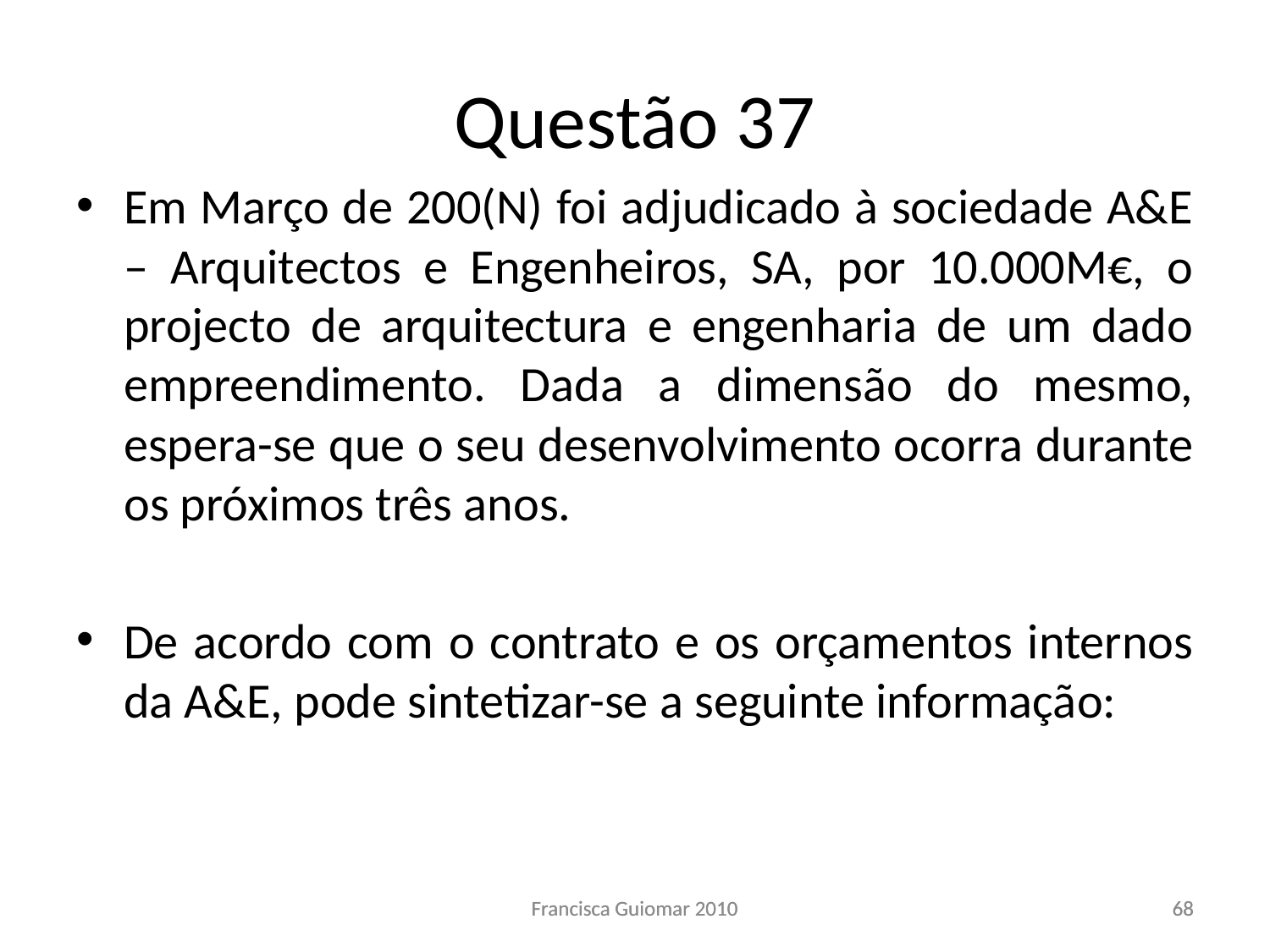

# Questão 37
Em Março de 200(N) foi adjudicado à sociedade A&E – Arquitectos e Engenheiros, SA, por 10.000M€, o projecto de arquitectura e engenharia de um dado empreendimento. Dada a dimensão do mesmo, espera-se que o seu desenvolvimento ocorra durante os próximos três anos.

De acordo com o contrato e os orçamentos internos da A&E, pode sintetizar-se a seguinte informação:
Francisca Guiomar 2010
Francisca Guiomar 2010
68
68